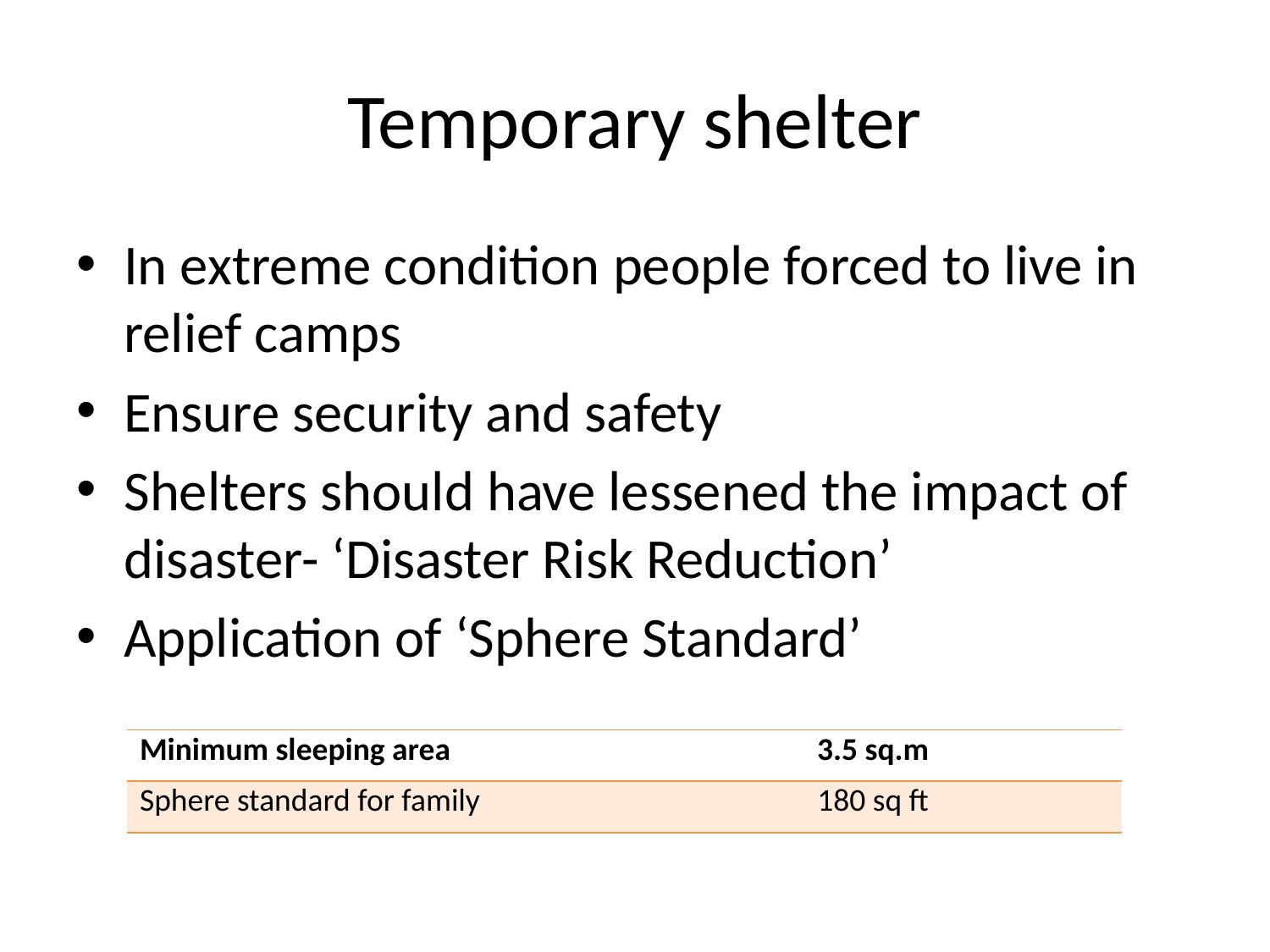

# Temporary shelter
In extreme condition people forced to live in relief camps
Ensure security and safety
Shelters should have lessened the impact of disaster- ‘Disaster Risk Reduction’
Application of ‘Sphere Standard’
| Minimum sleeping area | 3.5 sq.m |
| --- | --- |
| Sphere standard for family | 180 sq ft |